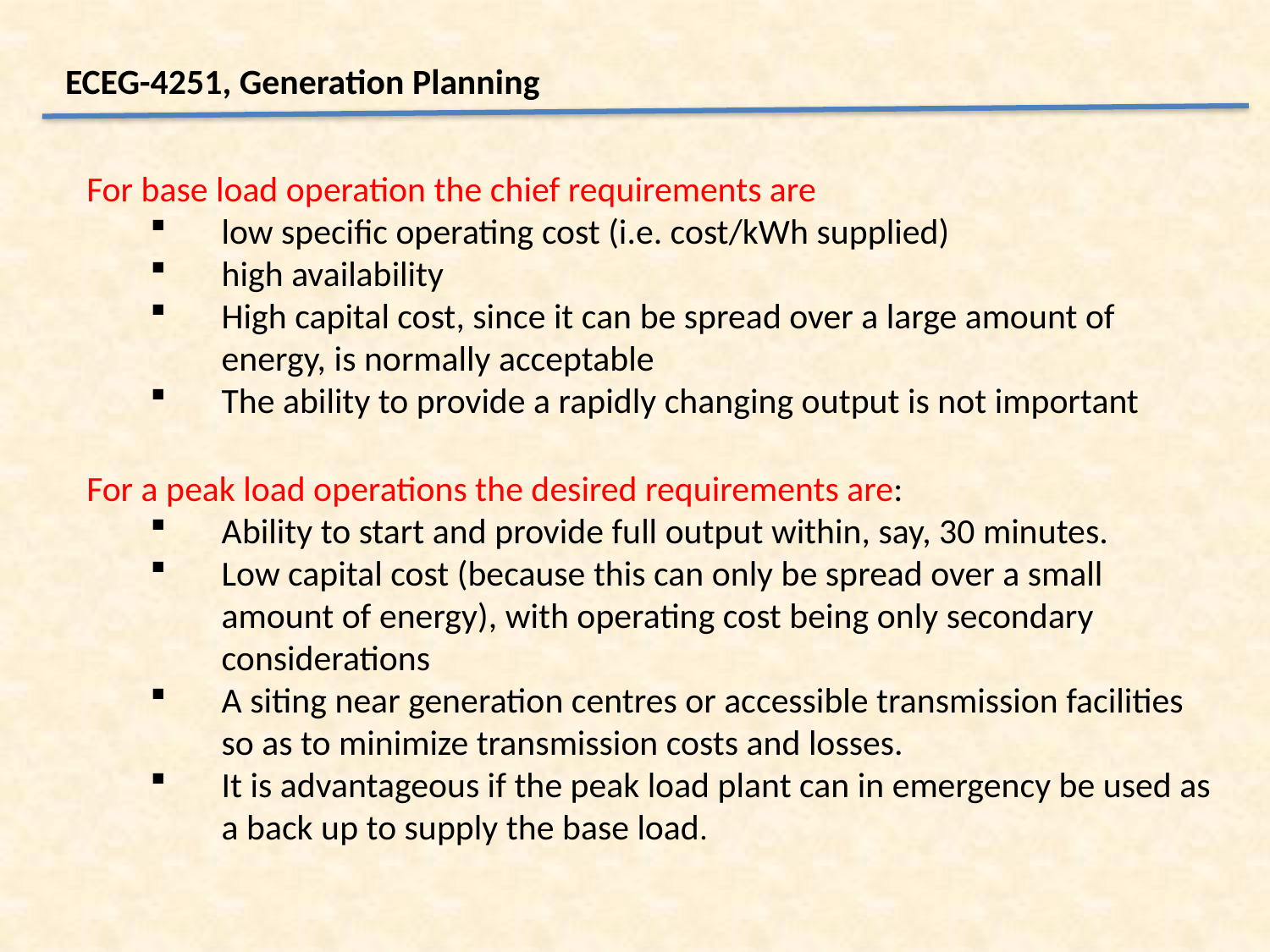

ECEG-4251, Generation Planning
For base load operation the chief requirements are
low specific operating cost (i.e. cost/kWh supplied)
high availability
High capital cost, since it can be spread over a large amount of energy, is normally acceptable
The ability to provide a rapidly changing output is not important
For a peak load operations the desired requirements are:
Ability to start and provide full output within, say, 30 minutes.
Low capital cost (because this can only be spread over a small amount of energy), with operating cost being only secondary considerations
A siting near generation centres or accessible transmission facilities so as to minimize transmission costs and losses.
It is advantageous if the peak load plant can in emergency be used as a back up to supply the base load.